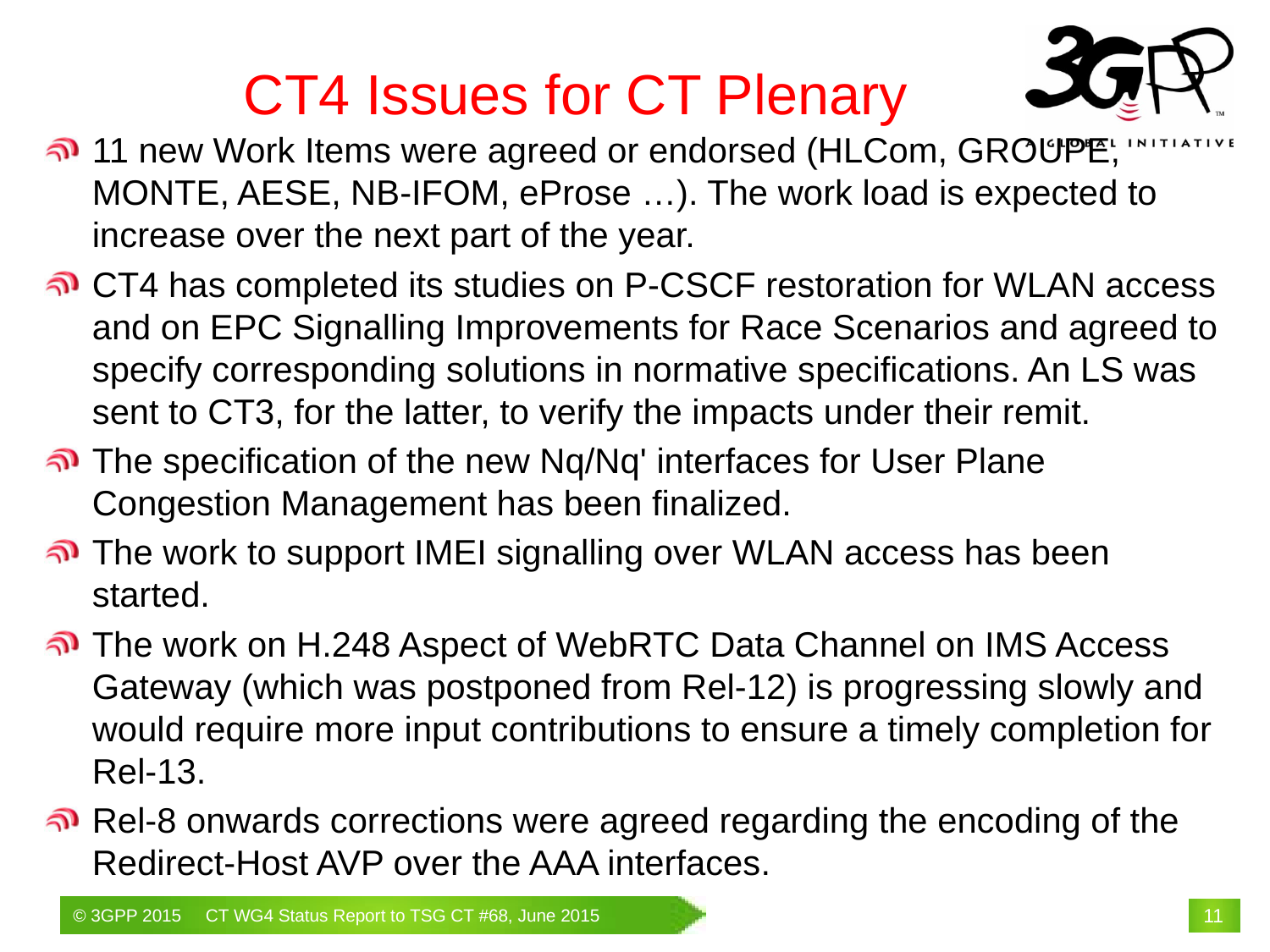

# CT4 Issues for CT Plenary
11 new Work Items were agreed or endorsed (HLCom, GROUPE, MONTE, AESE, NB-IFOM, eProse …). The work load is expected to increase over the next part of the year.
CT4 has completed its studies on P-CSCF restoration for WLAN access and on EPC Signalling Improvements for Race Scenarios and agreed to specify corresponding solutions in normative specifications. An LS was sent to CT3, for the latter, to verify the impacts under their remit.
The specification of the new Nq/Nq' interfaces for User Plane Congestion Management has been finalized.
The work to support IMEI signalling over WLAN access has been started.
The work on H.248 Aspect of WebRTC Data Channel on IMS Access Gateway (which was postponed from Rel-12) is progressing slowly and would require more input contributions to ensure a timely completion for Rel-13.
Rel-8 onwards corrections were agreed regarding the encoding of the Redirect-Host AVP over the AAA interfaces.